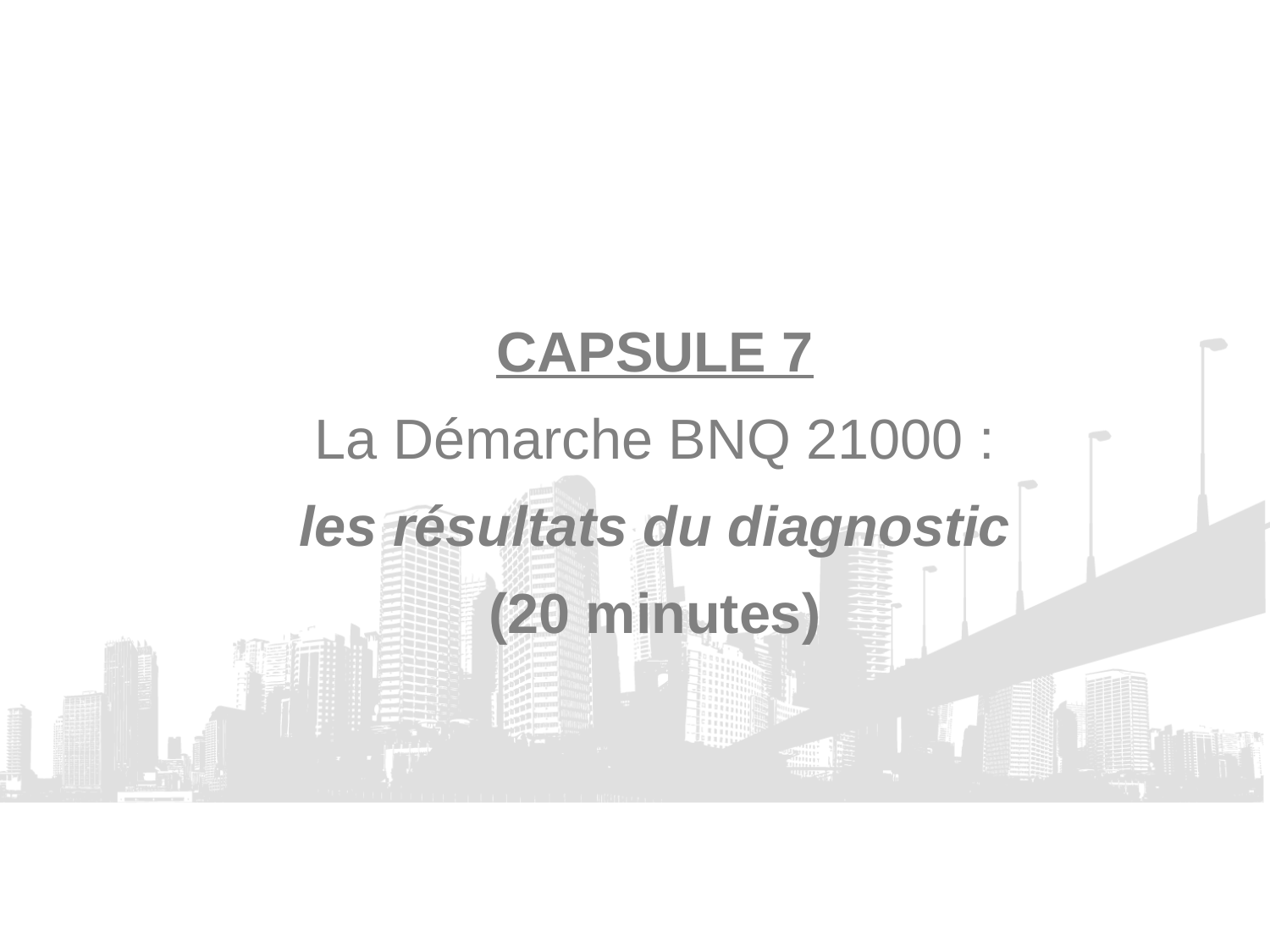

CAPSULE 7
La Démarche BNQ 21000 :
les résultats du diagnostic
(20 minutes)